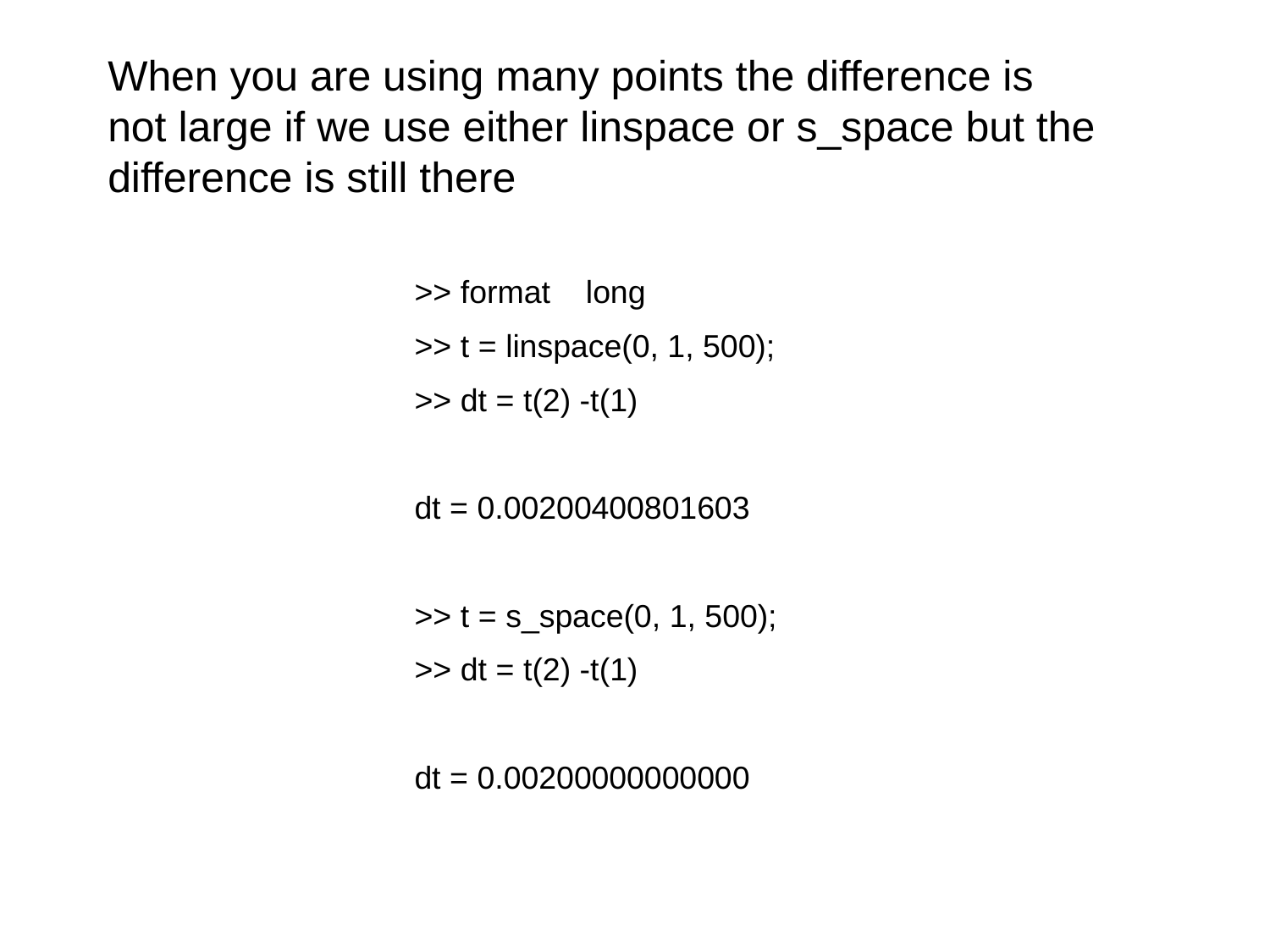

When you are using many points the difference is  not large if we use either linspace or s_space but the difference is still there

>> format    long
>> t = linspace(0, 1, 500);
>> dt = t(2) -t(1)

dt = 0.00200400801603

>> t = s_space(0, 1, 500);
>> dt = t(2) -t(1)

dt = 0.00200000000000